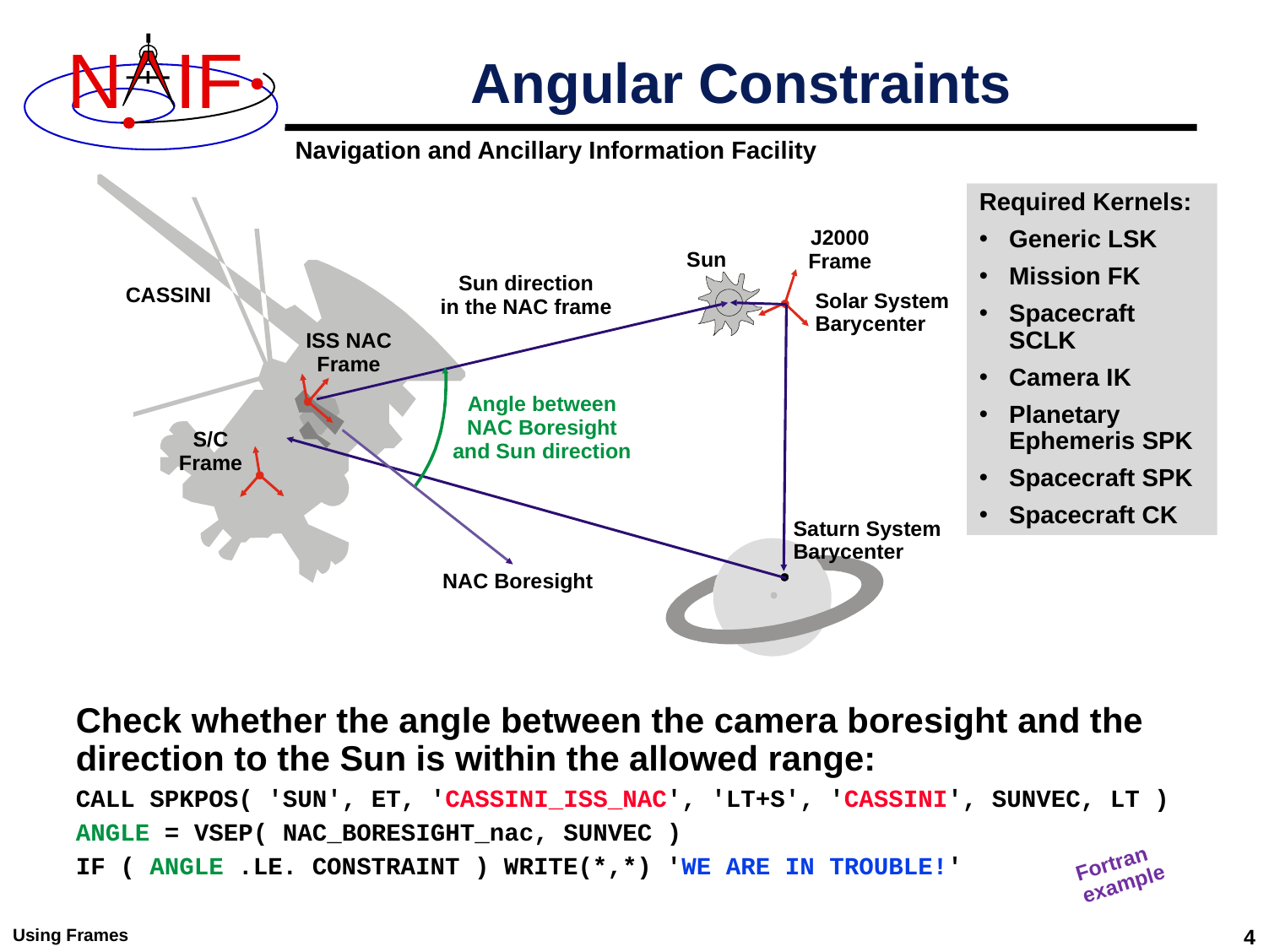

# Angular Constraints

Required Kernels:
Generic LSK
Mission FK
Spacecraft SCLK
Camera IK
Planetary Ephemeris SPK
Spacecraft SPK
Spacecraft CK
J
2
0
0
0

S
u
n
F
r
a
m
e

S
u
n

d
i
r
e
c
t
i
o
n

Solar System
Barycenter
C
A
S
S
I
N
I

i
n

t
h
e

N
A
C

f
r
a
m
e

I
S
S

N
A
C

F
r
a
m
e

A
n
g
l
e

b
e
t
w
e
e
n

N
A
C

B
o
r
e
s
i
g
h
t

S
/
C

a
n
d

S
u
n

d
i
r
e
c
t
i
o
n

F
r
a
m
e

Saturn System
Barycenter

N
A
C

B
o
r
e
s
i
g
h
t

Check whether the angle between the camera boresight and the direction to the Sun is within the allowed range:
CALL SPKPOS( 'SUN', ET, 'CASSINI_ISS_NAC', 'LT+S', 'CASSINI', SUNVEC, LT )
ANGLE = VSEP( NAC_BORESIGHT_nac, SUNVEC )
IF ( ANGLE .LE. CONSTRAINT ) WRITE(*,*) 'WE ARE IN TROUBLE!'
Fortran example
Using Frames
4